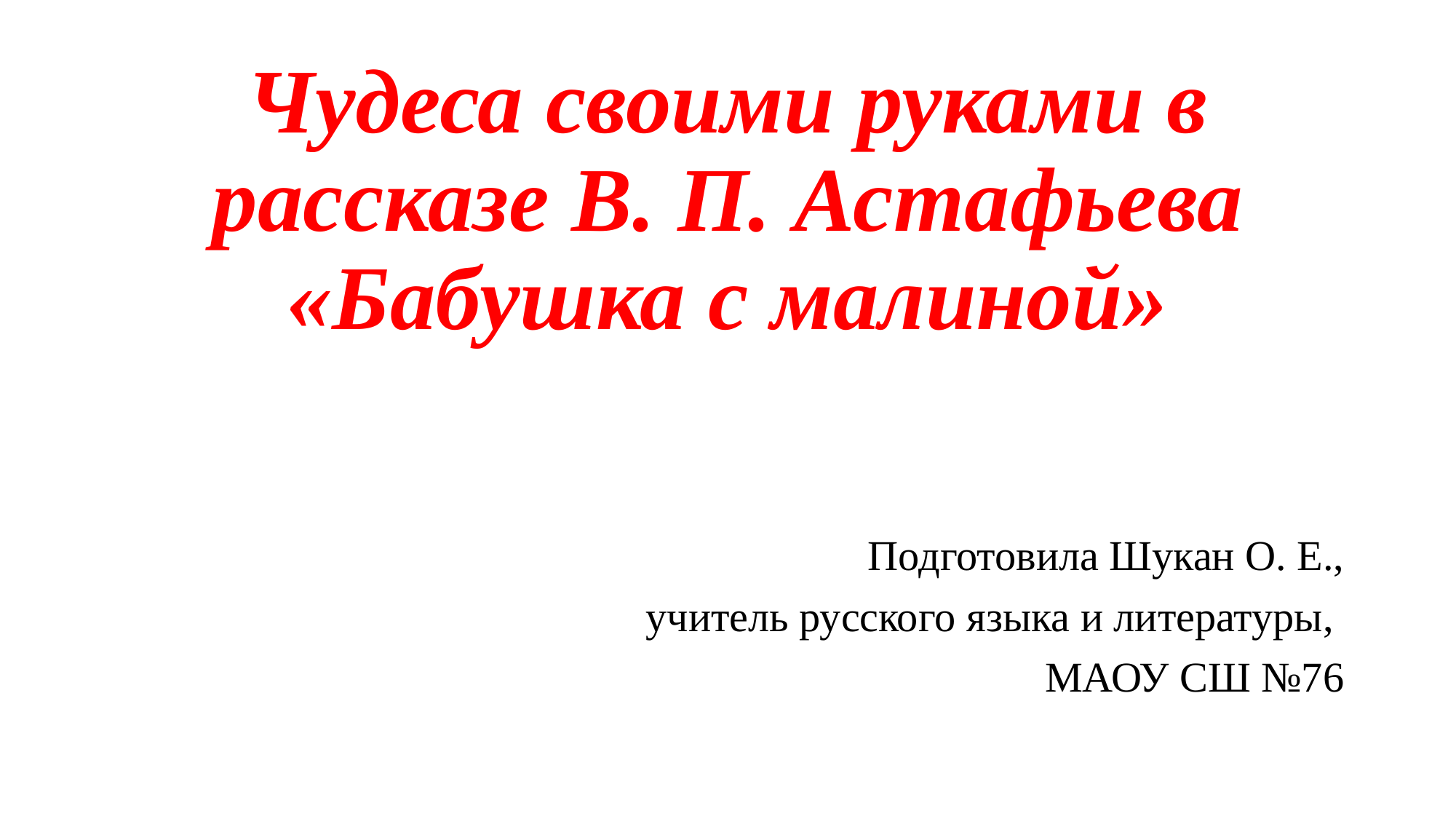

# Чудеса своими руками в рассказе В. П. Астафьева «Бабушка с малиной»

Подготовила Шукан О. Е.,
учитель русского языка и литературы,
МАОУ СШ №76